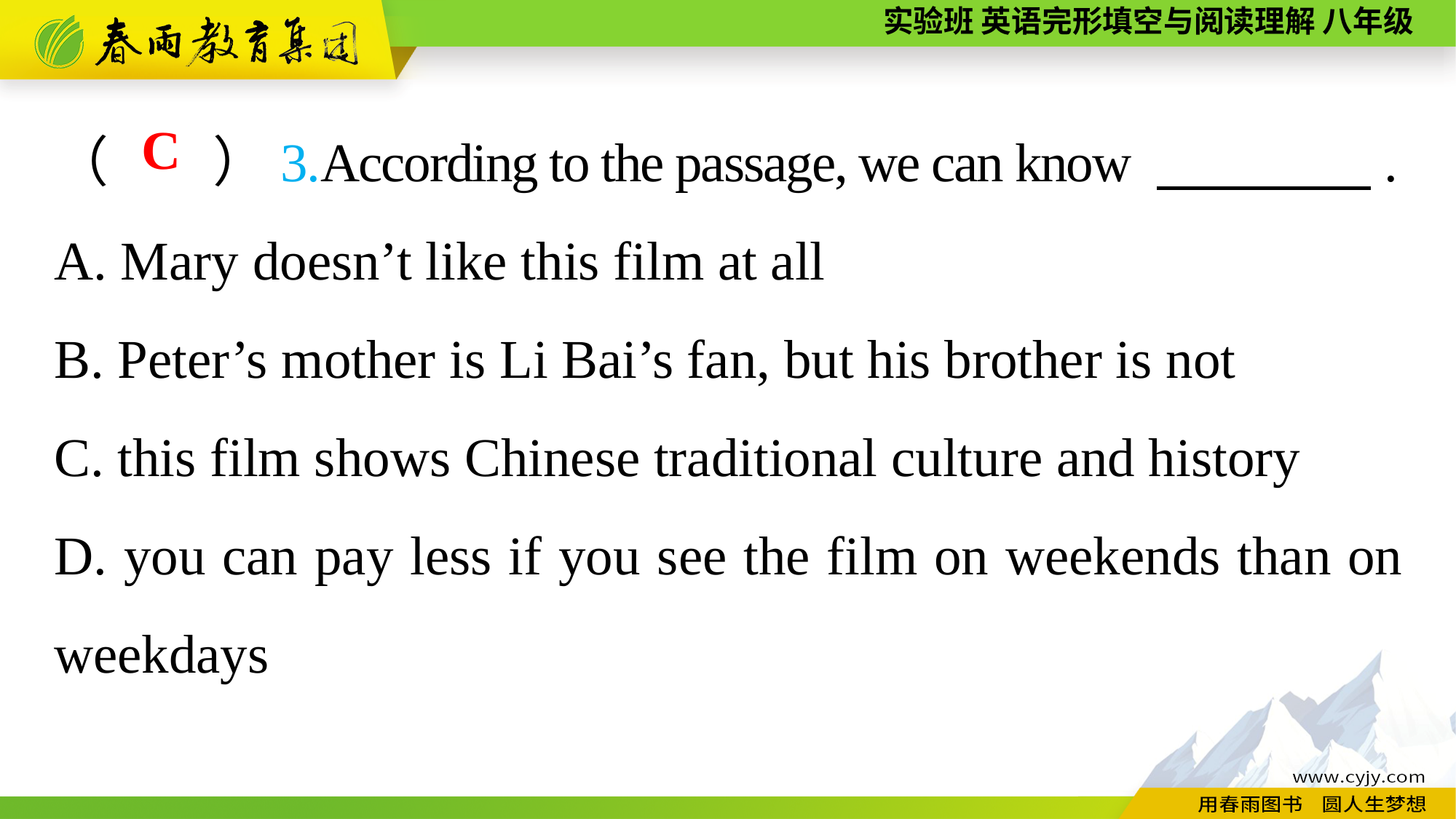

（　　）3.According to the passage, we can know 　　　　.
A. Mary doesn’t like this film at all
B. Peter’s mother is Li Bai’s fan, but his brother is not
C. this film shows Chinese traditional culture and history
D. you can pay less if you see the film on weekends than on weekdays
C